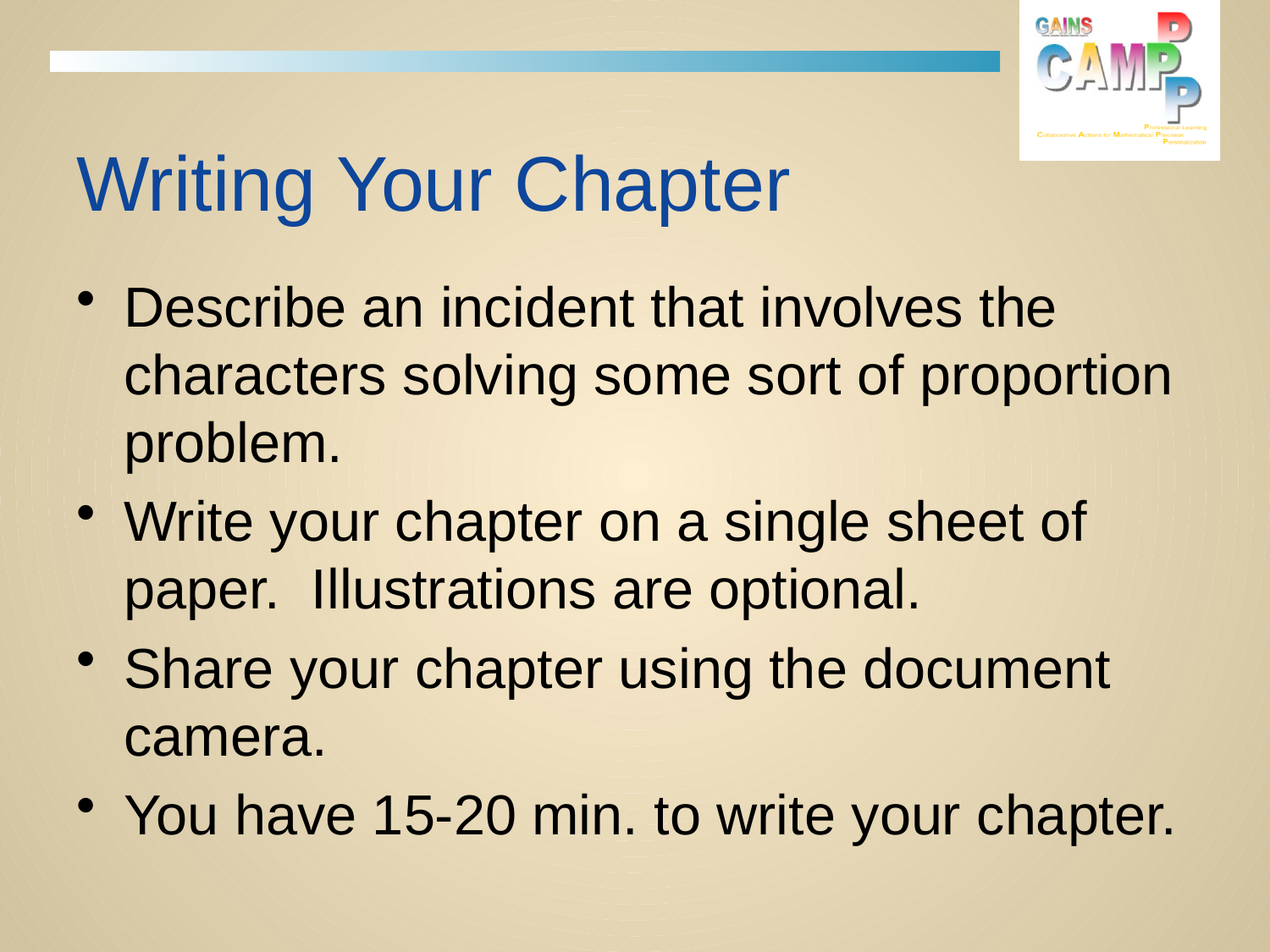

# Writing Your Chapter
Describe an incident that involves the characters solving some sort of proportion problem.
Write your chapter on a single sheet of paper.  Illustrations are optional.
Share your chapter using the document camera.
You have 15-20 min. to write your chapter.